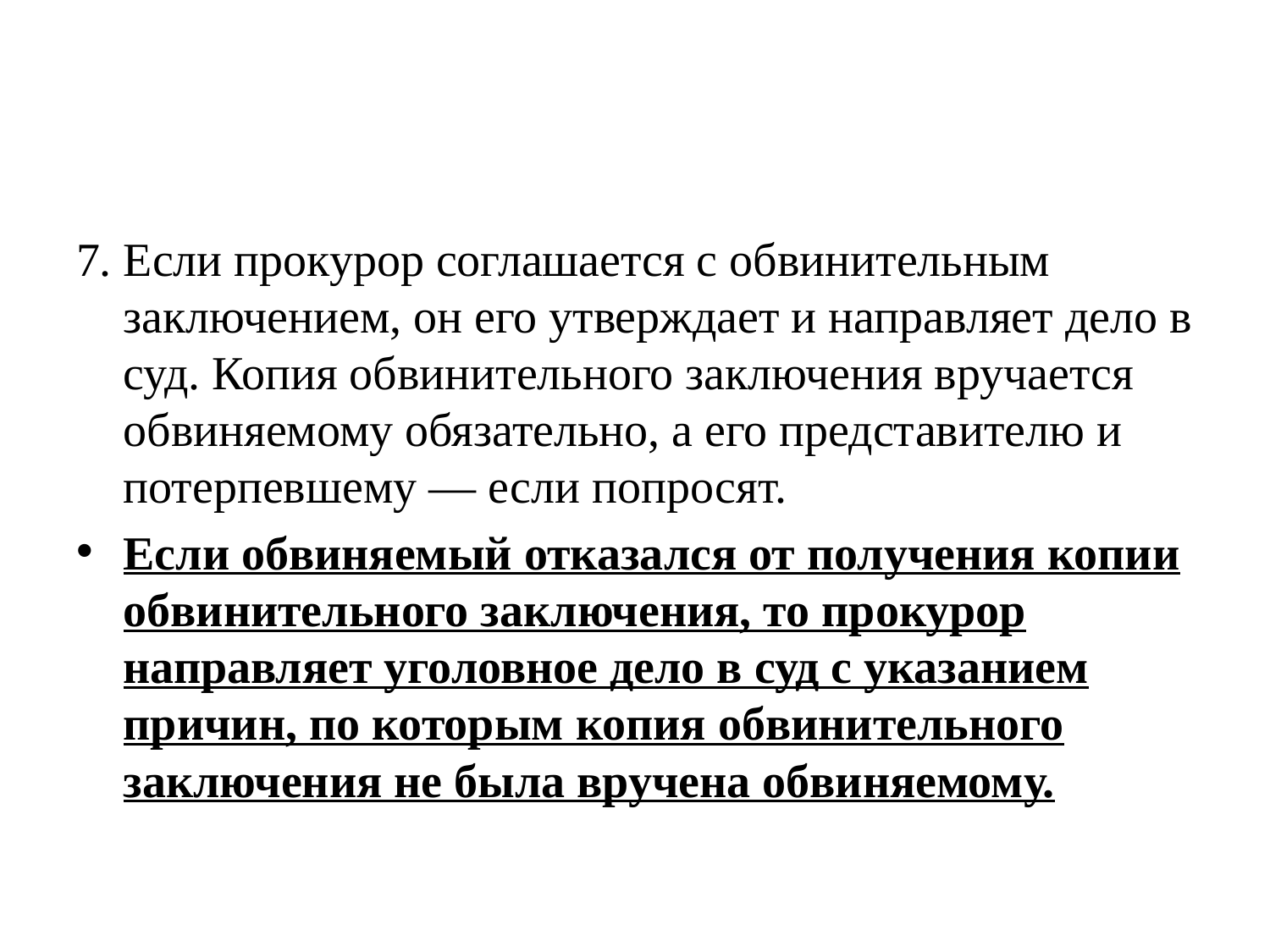

#
7. Если прокурор соглашается с обвинительным заключением, он его утверждает и направляет дело в суд. Копия обвинительного заключения вручается обвиняемому обязательно, а его представителю и потерпевшему — если попросят.
Если обвиняемый отказался от получения копии обвинительного заключения, то прокурор направляет уголовное дело в суд с указанием причин, по которым копия обвинительного заключения не была вручена обвиняемому.